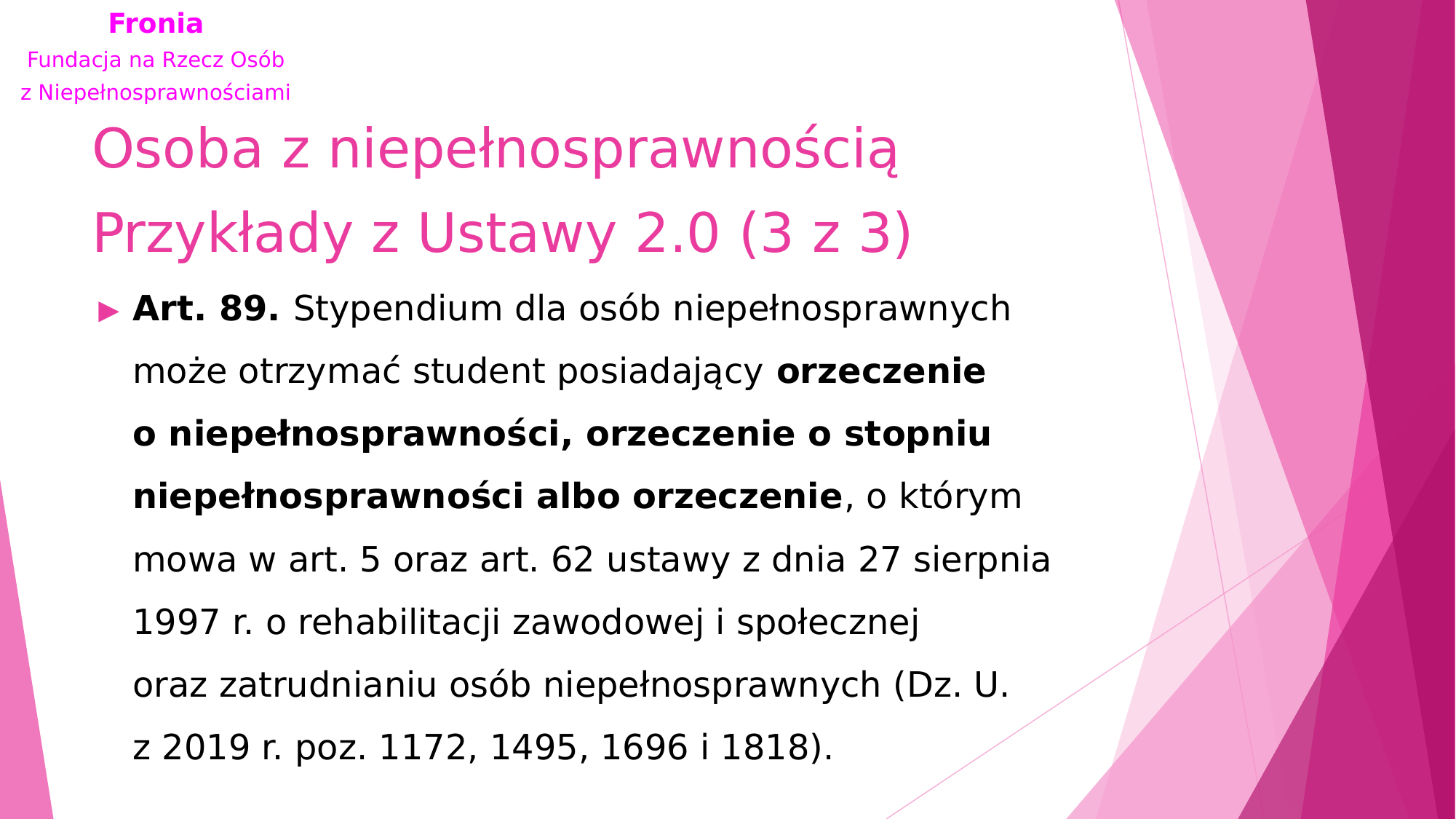

# Osoba z niepełnosprawnością Przykłady z Ustawy 2.0 (3 z 3)
Art. 89. Stypendium dla osób niepełnosprawnych może otrzymać student posiadający orzeczenie o niepełnosprawności, orzeczenie o stopniu niepełnosprawności albo orzeczenie, o którym mowa w art. 5 oraz art. 62 ustawy z dnia 27 sierpnia 1997 r. o rehabilitacji zawodowej i społecznej oraz zatrudnianiu osób niepełnosprawnych (Dz. U. z 2019 r. poz. 1172, 1495, 1696 i 1818).